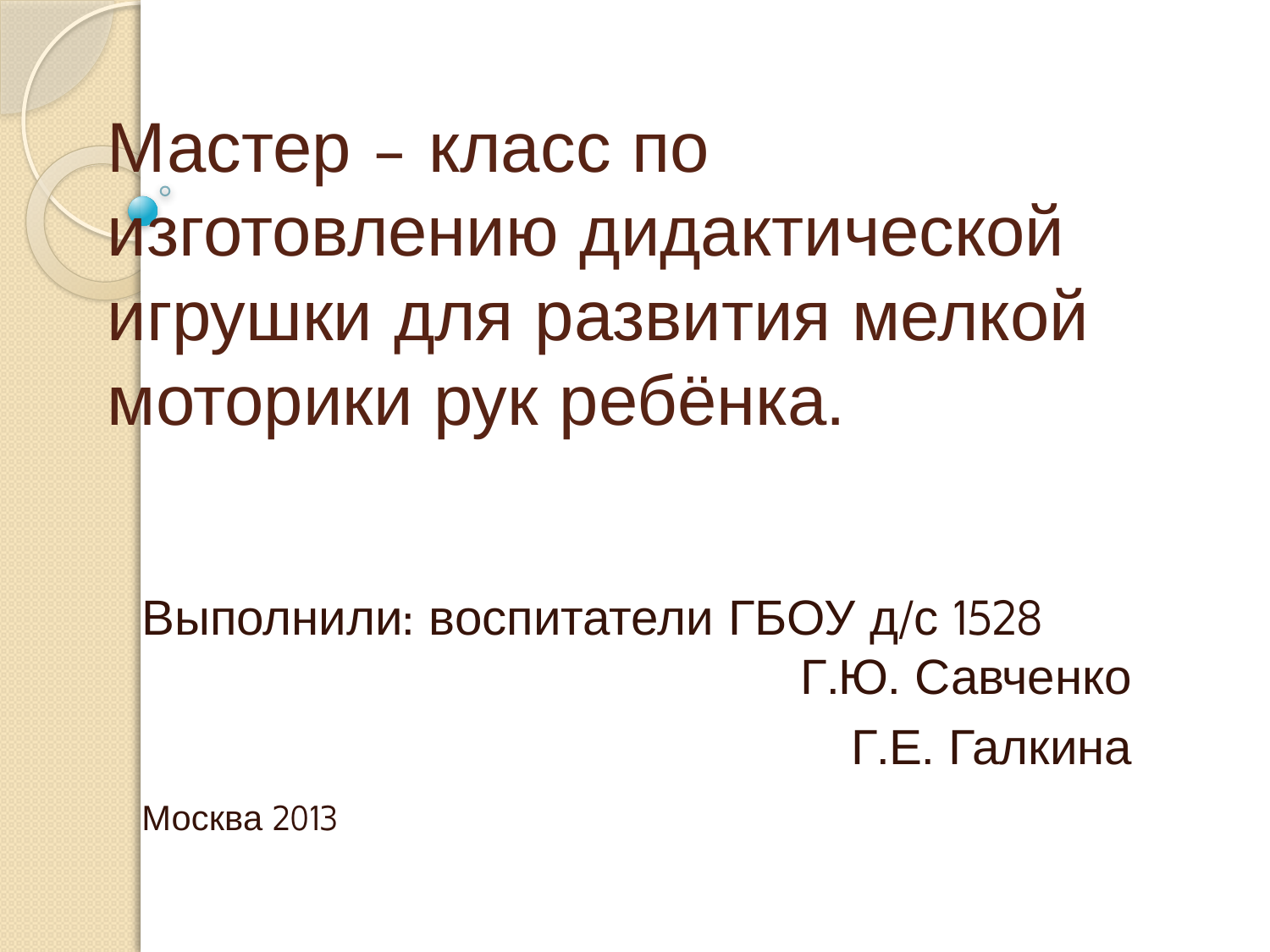

# Мастер – класс по изготовлению дидактической игрушки для развития мелкой моторики рук ребёнка.
Выполнили: воспитатели ГБОУ д/с 1528         Г.Ю. Савченко
Г.Е. Галкина
 Москва 2013